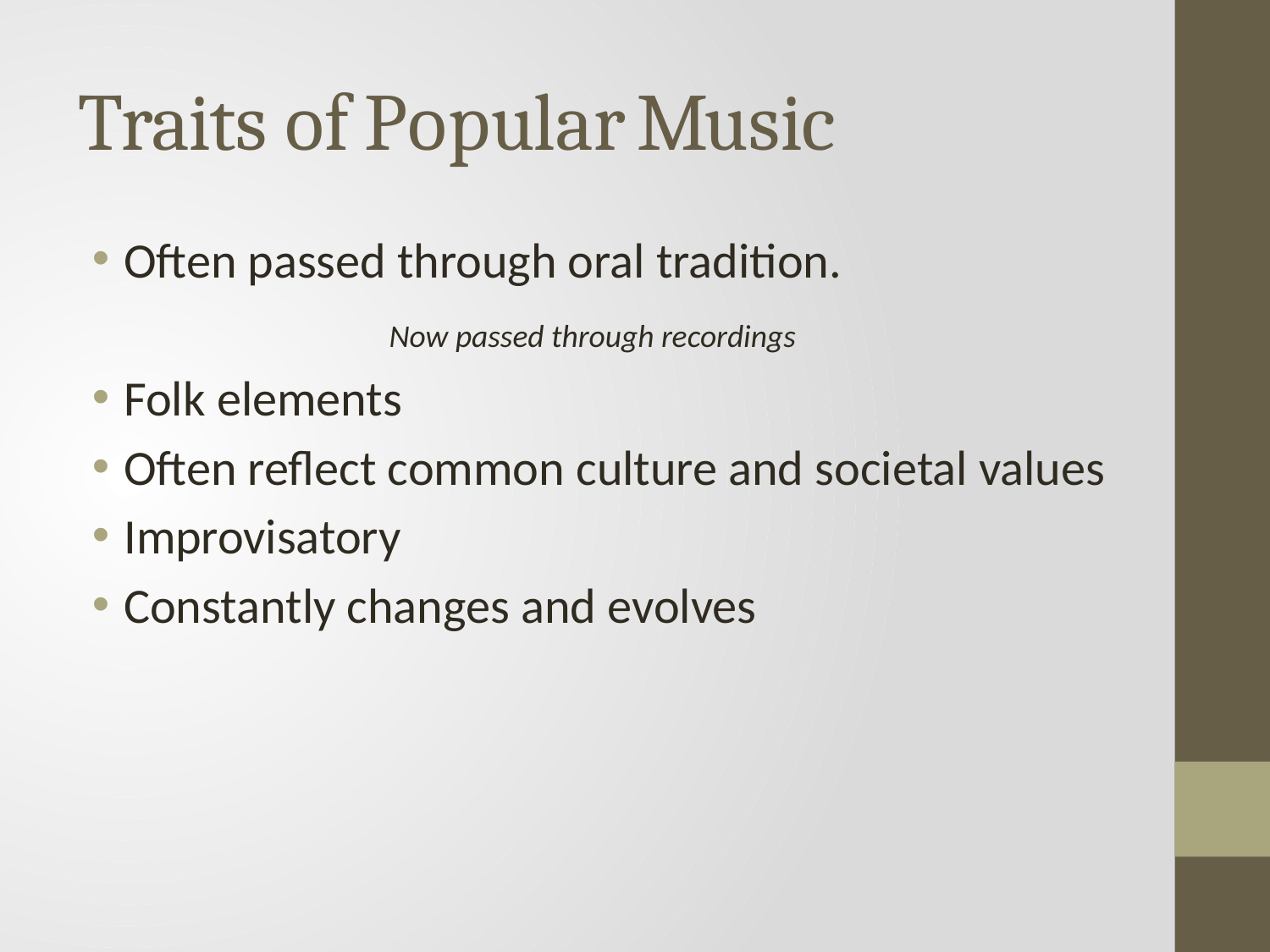

# Traits of Popular Music
Often passed through oral tradition.
			 Now passed through recordings
Folk elements
Often reflect common culture and societal values
Improvisatory
Constantly changes and evolves